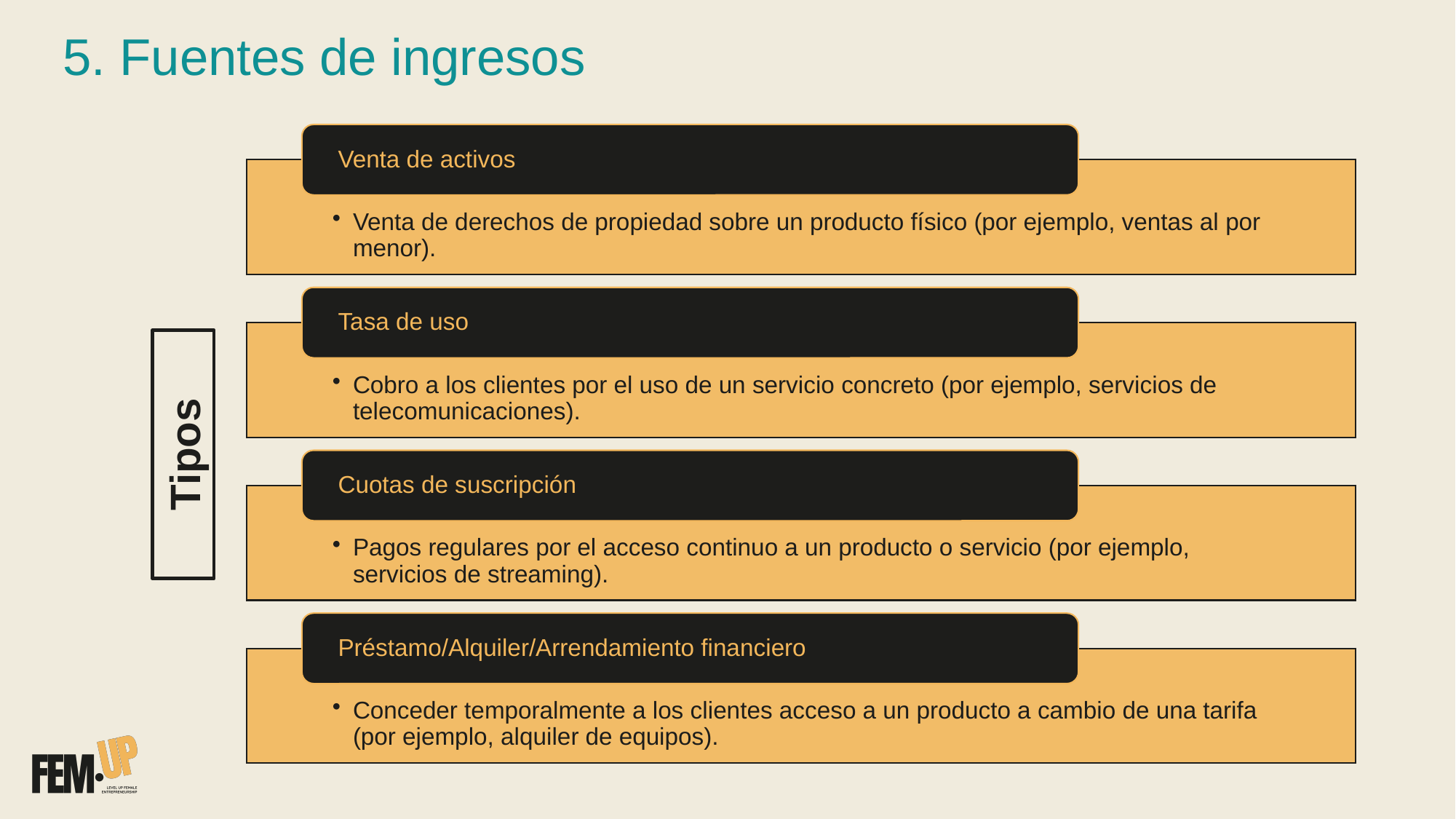

# 5. Fuentes de ingresos
Venta de derechos de propiedad sobre un producto físico (por ejemplo, ventas al por menor).
Venta de activos
Cobro a los clientes por el uso de un servicio concreto (por ejemplo, servicios de telecomunicaciones).
Tasa de uso
Pagos regulares por el acceso continuo a un producto o servicio (por ejemplo, servicios de streaming).
Cuotas de suscripción
Conceder temporalmente a los clientes acceso a un producto a cambio de una tarifa (por ejemplo, alquiler de equipos).
Préstamo/Alquiler/Arrendamiento financiero
Tipos